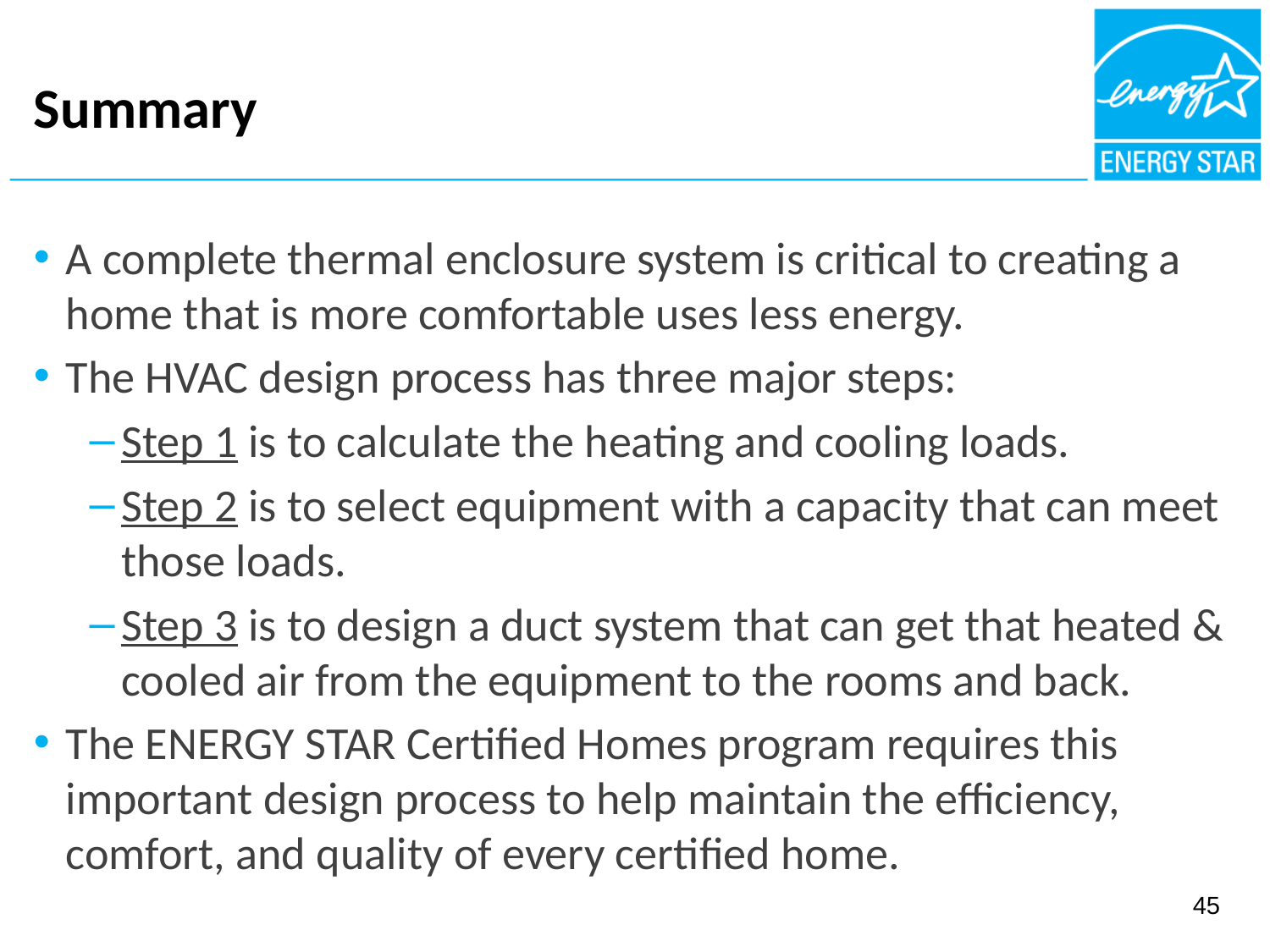

# Summary
A complete thermal enclosure system is critical to creating a home that is more comfortable uses less energy.
The HVAC design process has three major steps:
Step 1 is to calculate the heating and cooling loads.
Step 2 is to select equipment with a capacity that can meet those loads.
Step 3 is to design a duct system that can get that heated & cooled air from the equipment to the rooms and back.
The ENERGY STAR Certified Homes program requires this important design process to help maintain the efficiency, comfort, and quality of every certified home.
45